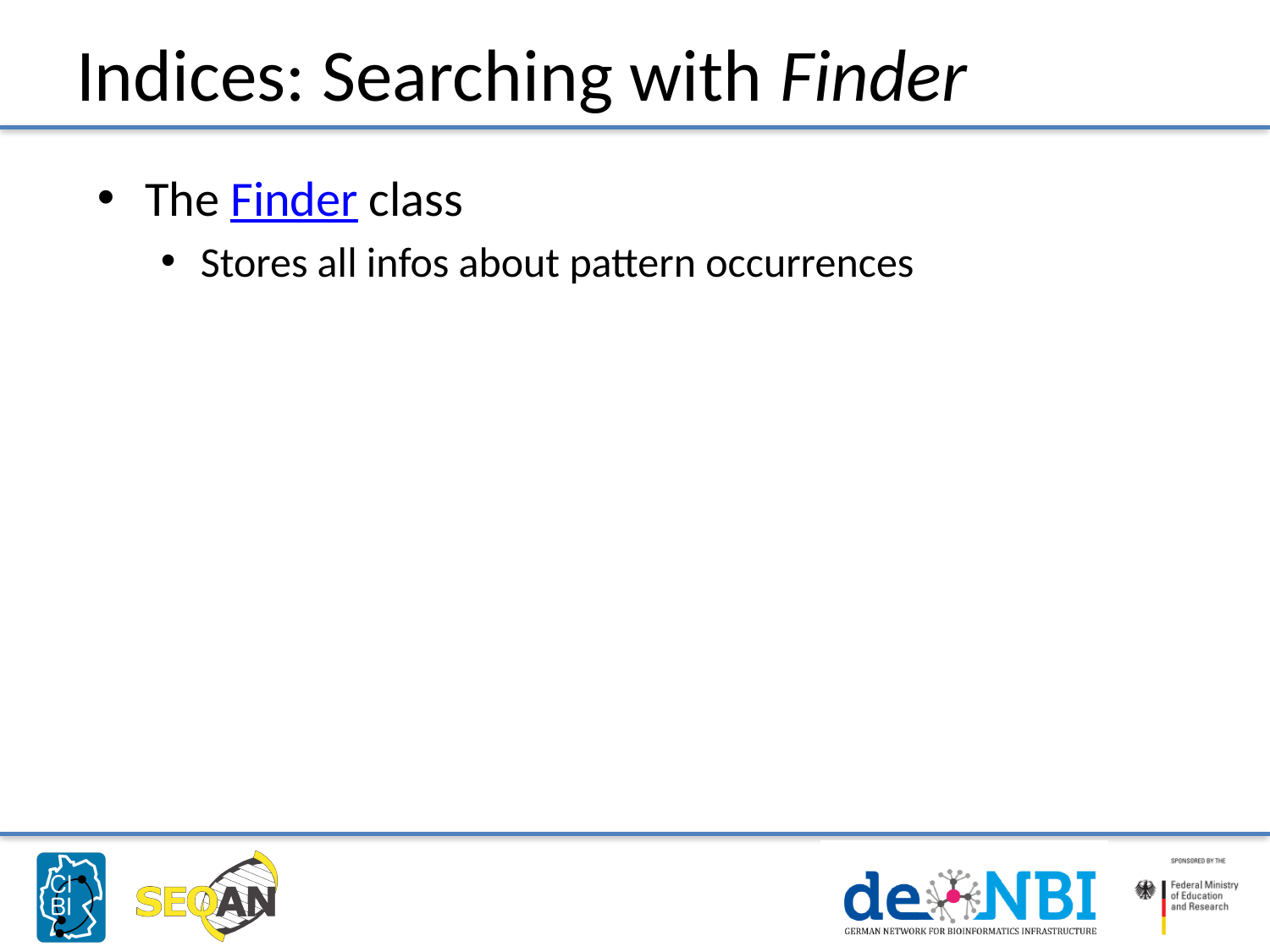

# Indices: Searching with Finder
The Finder class
Stores all infos about pattern occurrences